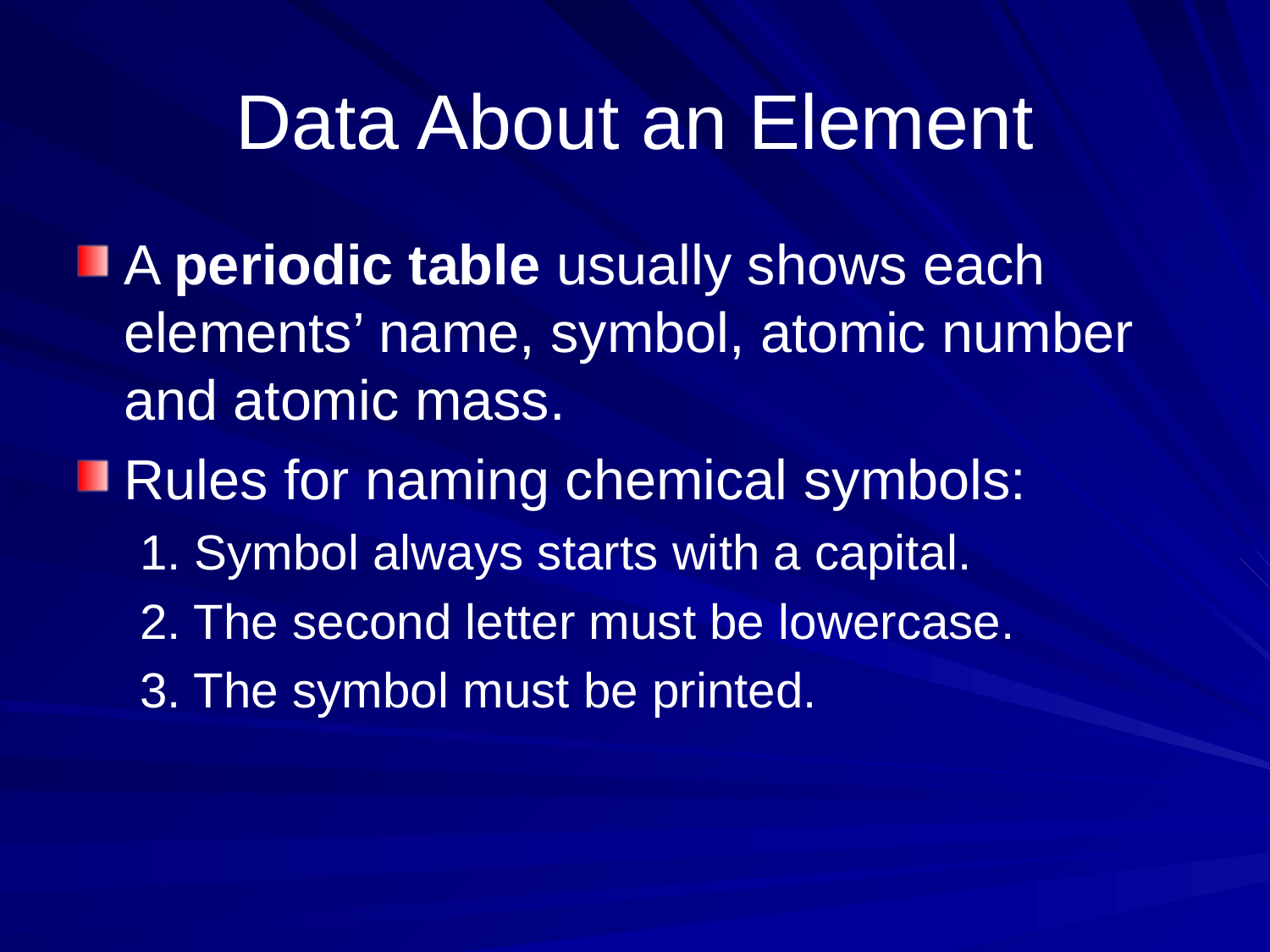

# Data About an Element
A periodic table usually shows each elements’ name, symbol, atomic number and atomic mass.
Rules for naming chemical symbols:
1. Symbol always starts with a capital.
2. The second letter must be lowercase.
3. The symbol must be printed.